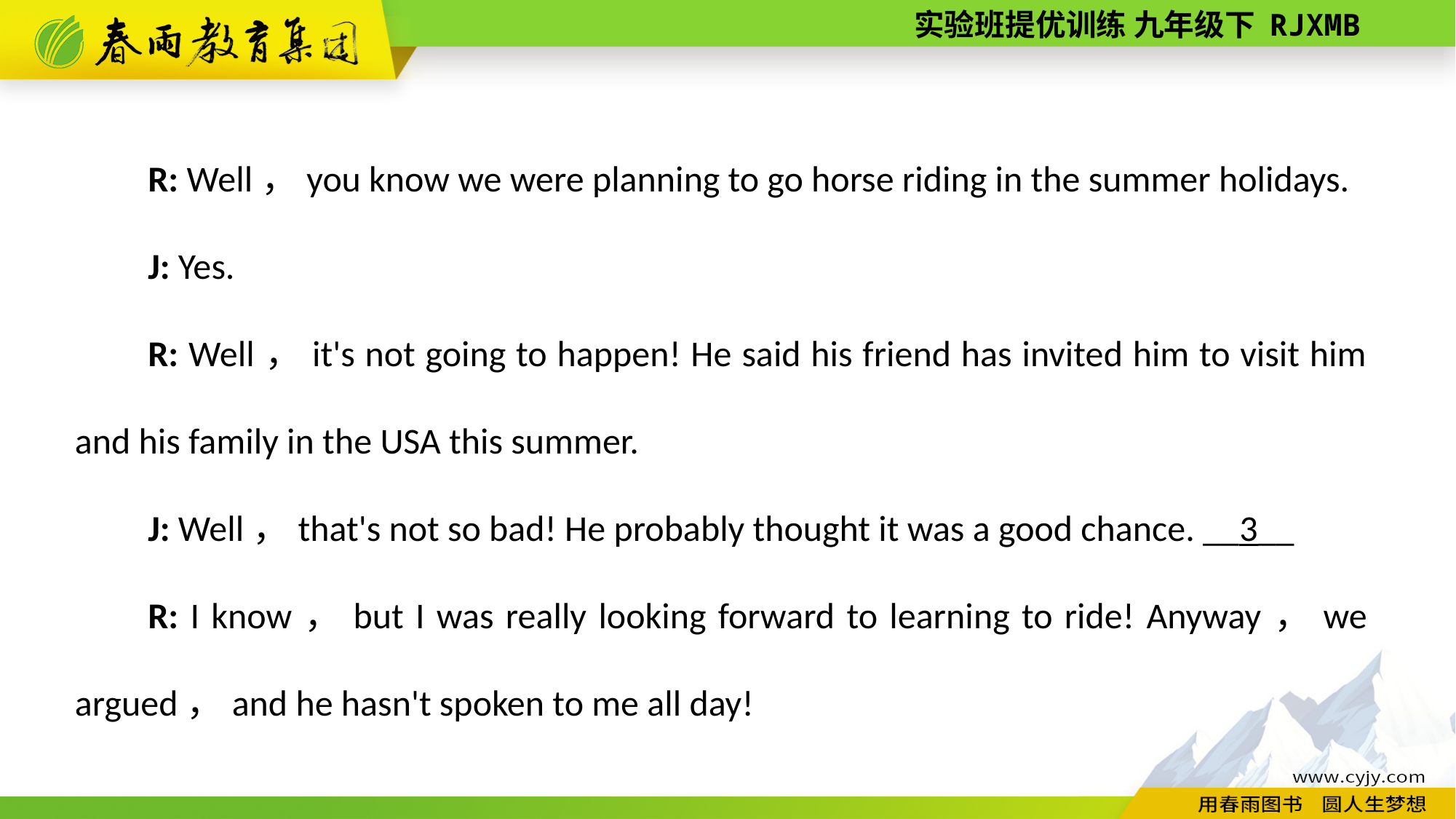

R: Well，you know we were planning to go horse riding in the summer holidays.
J: Yes.
R: Well，it's not going to happen! He said his friend has invited him to visit him and his family in the USA this summer.
J: Well，that's not so bad! He probably thought it was a good chance. __3__
R: I know，but I was really looking forward to learning to ride! Anyway，we argued，and he hasn't spoken to me all day!